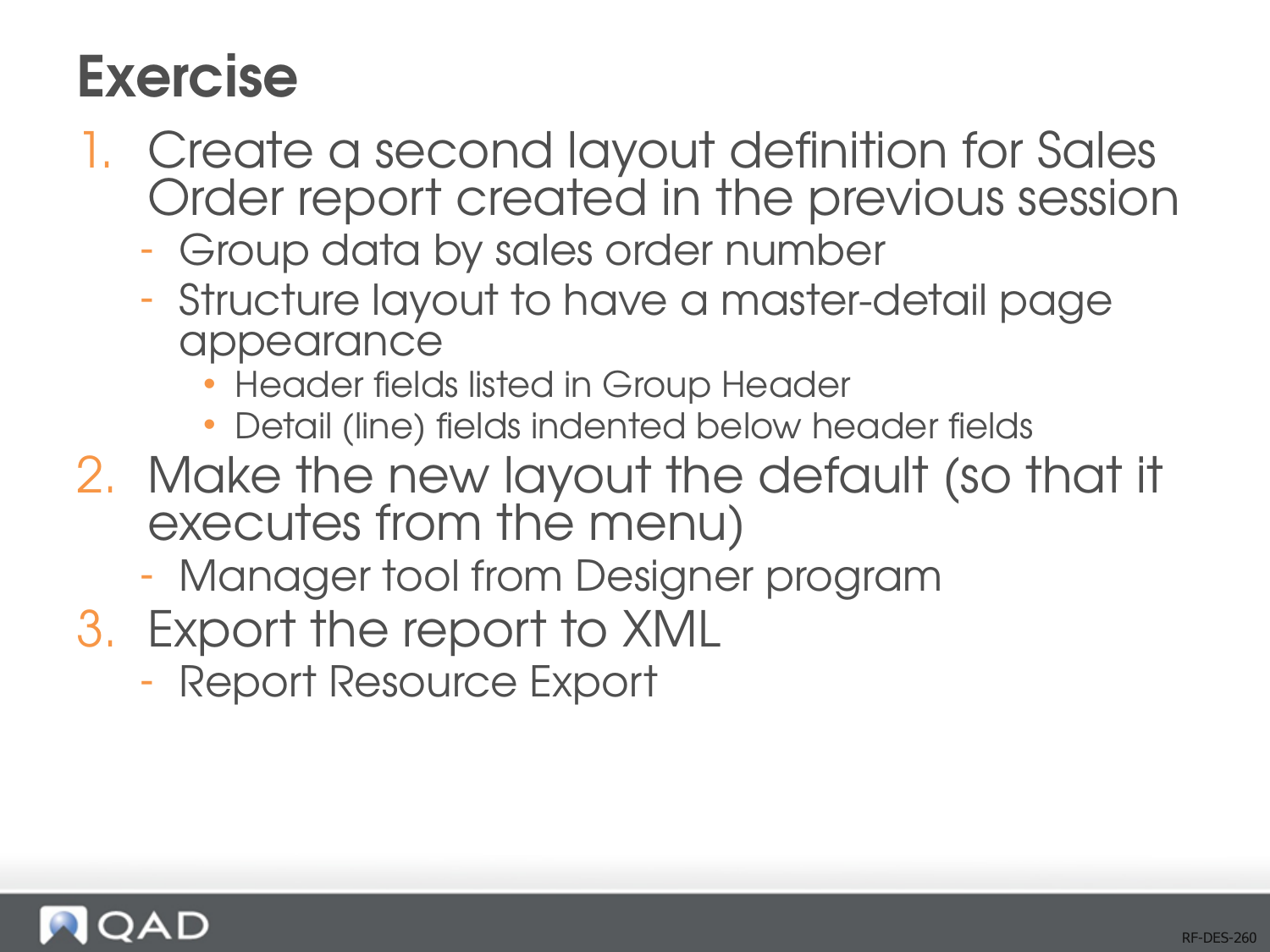

# Exercise
Create a second layout definition for Sales Order report created in the previous session
Group data by sales order number
Structure layout to have a master-detail page appearance
Header fields listed in Group Header
Detail (line) fields indented below header fields
Make the new layout the default (so that it executes from the menu)
Manager tool from Designer program
Export the report to XML
Report Resource Export
RF-DES-260